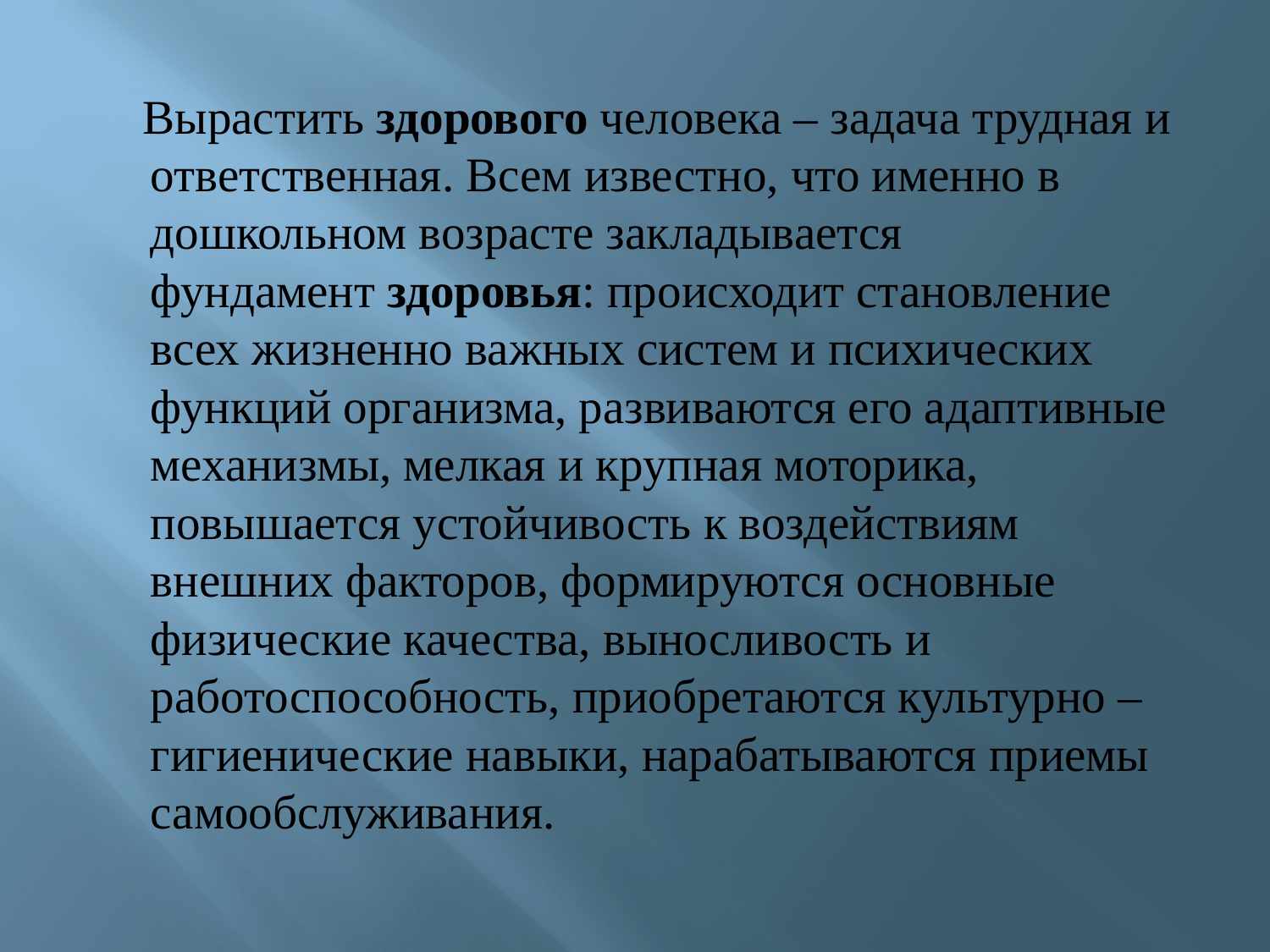

Вырастить здорового человека – задача трудная и ответственная. Всем известно, что именно в дошкольном возрасте закладывается фундамент здоровья: происходит становление всех жизненно важных систем и психических функций организма, развиваются его адаптивные механизмы, мелкая и крупная моторика, повышается устойчивость к воздействиям внешних факторов, формируются основные физические качества, выносливость и работоспособность, приобретаются культурно – гигиенические навыки, нарабатываются приемы самообслуживания.